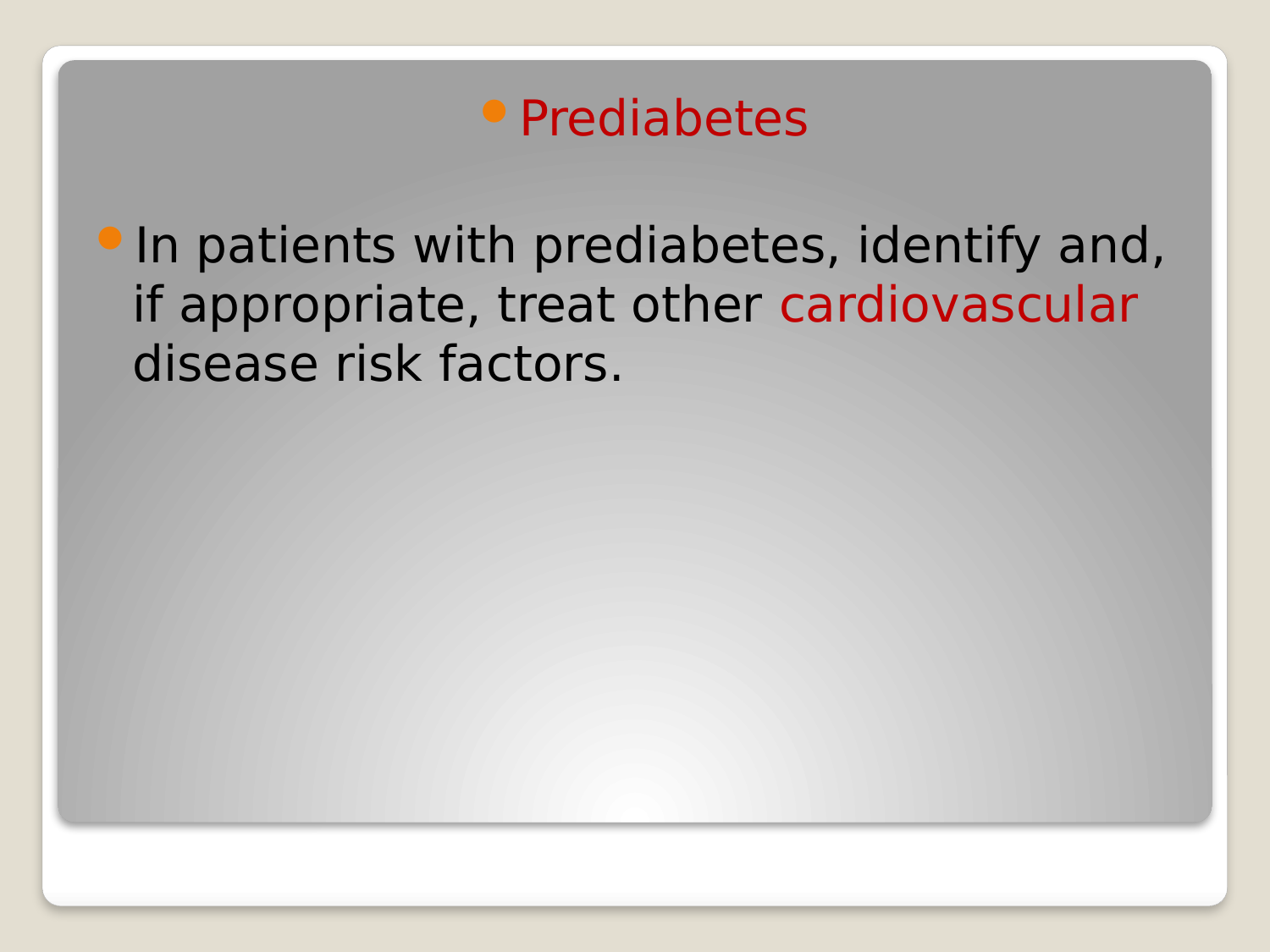

Prediabetes

In patients with prediabetes, identify and, if appropriate, treat other cardiovascular disease risk factors.
#